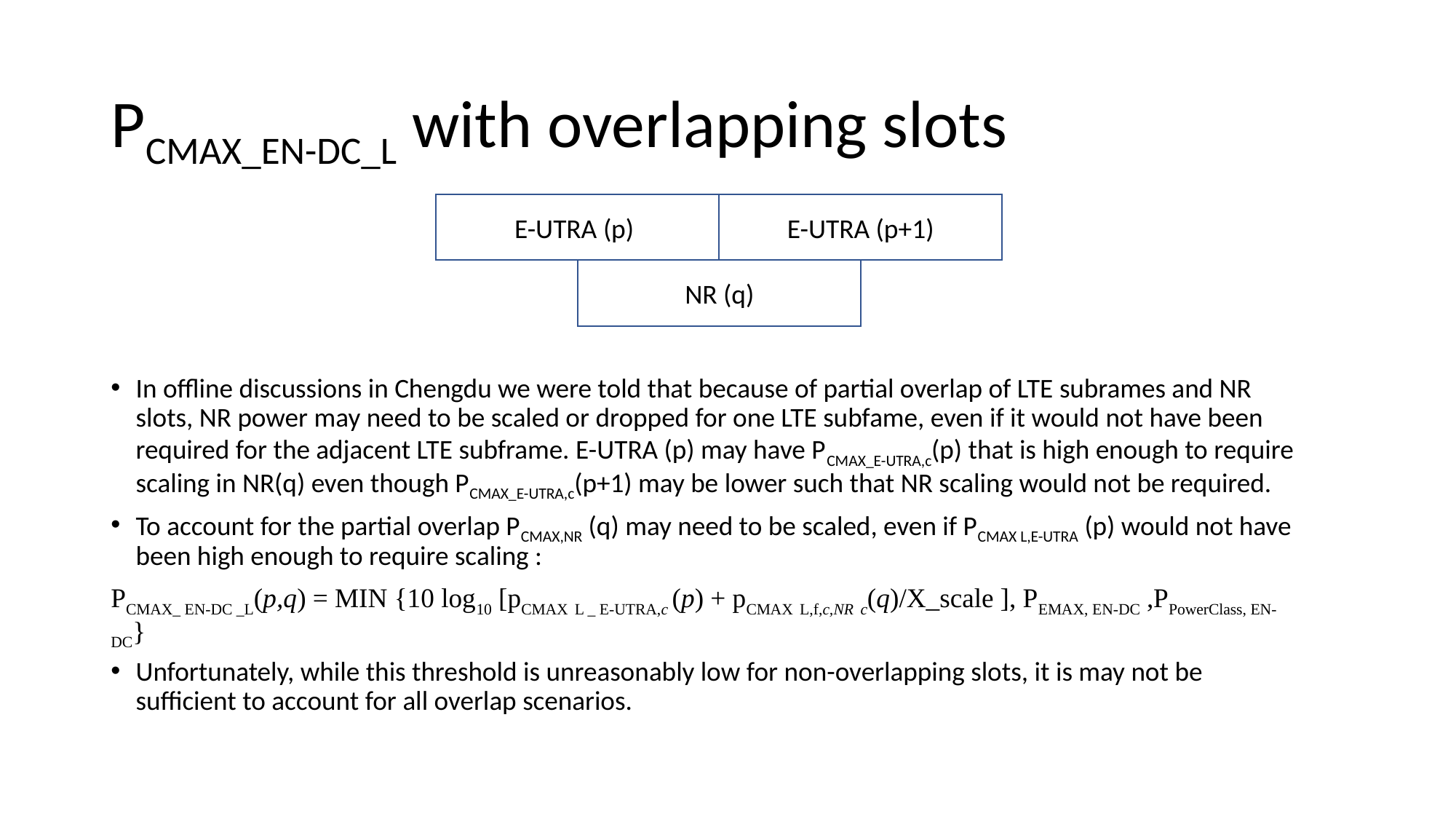

# PCMAX_EN-DC_L with overlapping slots
E-UTRA (p)
E-UTRA (p+1)
NR (q)
In offline discussions in Chengdu we were told that because of partial overlap of LTE subrames and NR slots, NR power may need to be scaled or dropped for one LTE subfame, even if it would not have been required for the adjacent LTE subframe. E-UTRA (p) may have PCMAX_E-UTRA,c(p) that is high enough to require scaling in NR(q) even though PCMAX_E-UTRA,c(p+1) may be lower such that NR scaling would not be required.
To account for the partial overlap PCMAX,NR (q) may need to be scaled, even if PCMAX L,E-UTRA (p) would not have been high enough to require scaling :
PCMAX_ EN-DC _L(p,q) = MIN {10 log10 [pCMAX L _ E-UTRA,c (p) + pCMAX L,f,c,NR c(q)/X_scale ], PEMAX, EN-DC ,PPowerClass, EN-DC}
Unfortunately, while this threshold is unreasonably low for non-overlapping slots, it is may not be sufficient to account for all overlap scenarios.